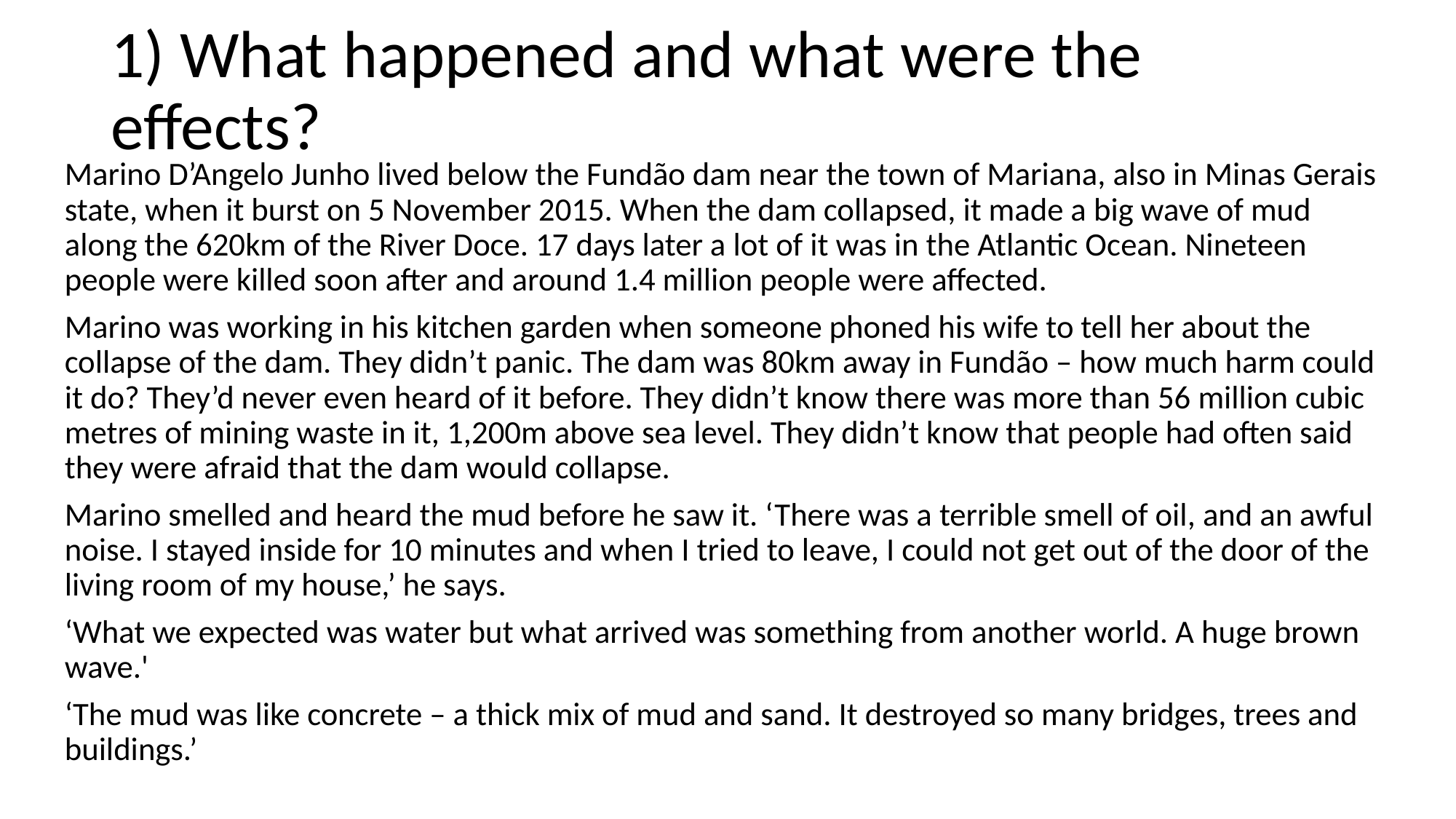

# 1) What happened and what were the effects?
Marino D’Angelo Junho lived below the Fundão dam near the town of Mariana, also in Minas Gerais state, when it burst on 5 November 2015. When the dam collapsed, it made a big wave of mud along the 620km of the River Doce. 17 days later a lot of it was in the Atlantic Ocean. Nineteen people were killed soon after and around 1.4 million people were affected.
Marino was working in his kitchen garden when someone phoned his wife to tell her about the collapse of the dam. They didn’t panic. The dam was 80km away in Fundão – how much harm could it do? They’d never even heard of it before. They didn’t know there was more than 56 million cubic metres of mining waste in it, 1,200m above sea level. They didn’t know that people had often said they were afraid that the dam would collapse.
Marino smelled and heard the mud before he saw it. ‘There was a terrible smell of oil, and an awful noise. I stayed inside for 10 minutes and when I tried to leave, I could not get out of the door of the living room of my house,’ he says.
‘What we expected was water but what arrived was something from another world. A huge brown wave.'
‘The mud was like concrete – a thick mix of mud and sand. It destroyed so many bridges, trees and buildings.’